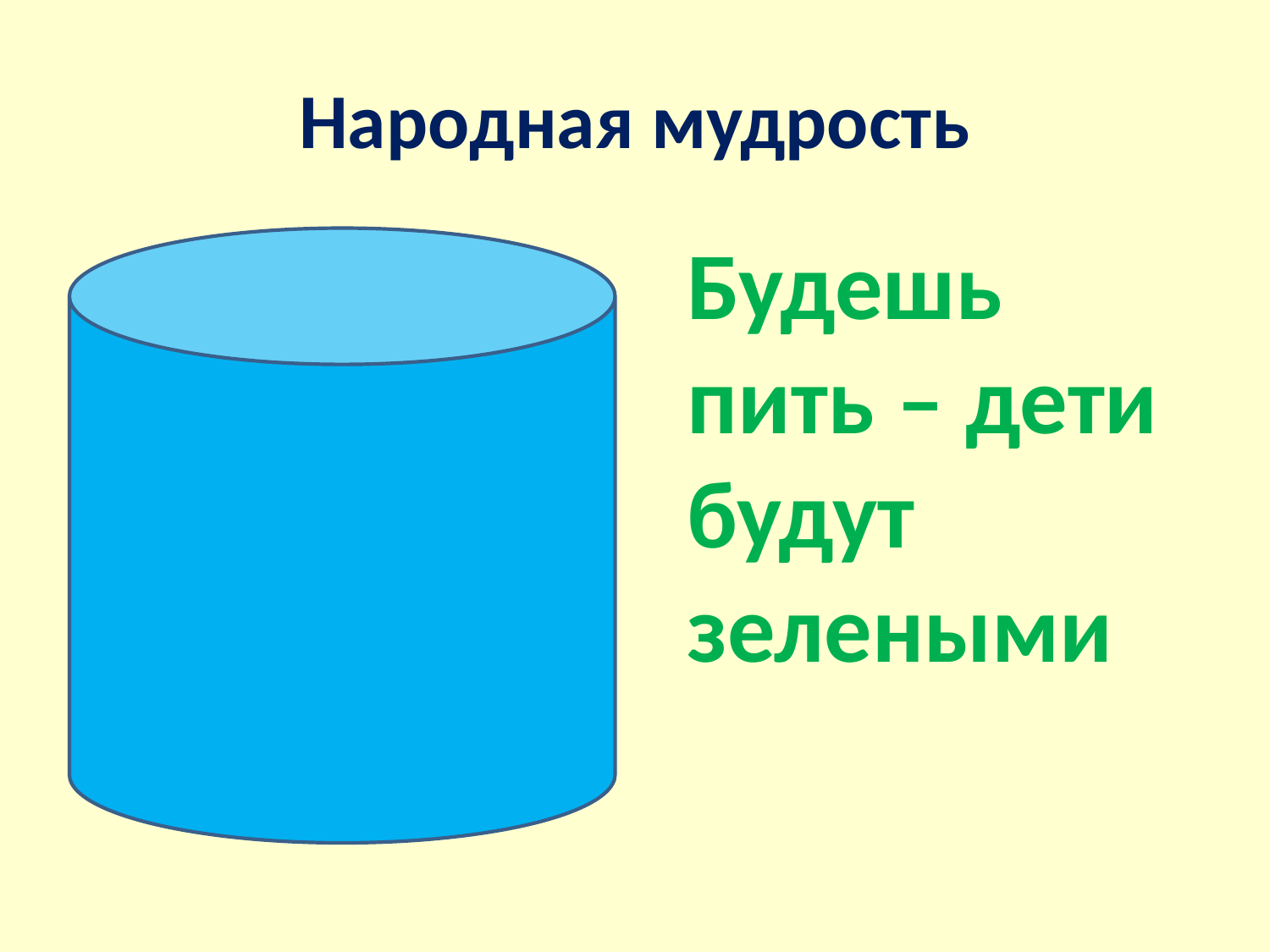

# Народная мудрость
Будешь пить – дети будут зелеными